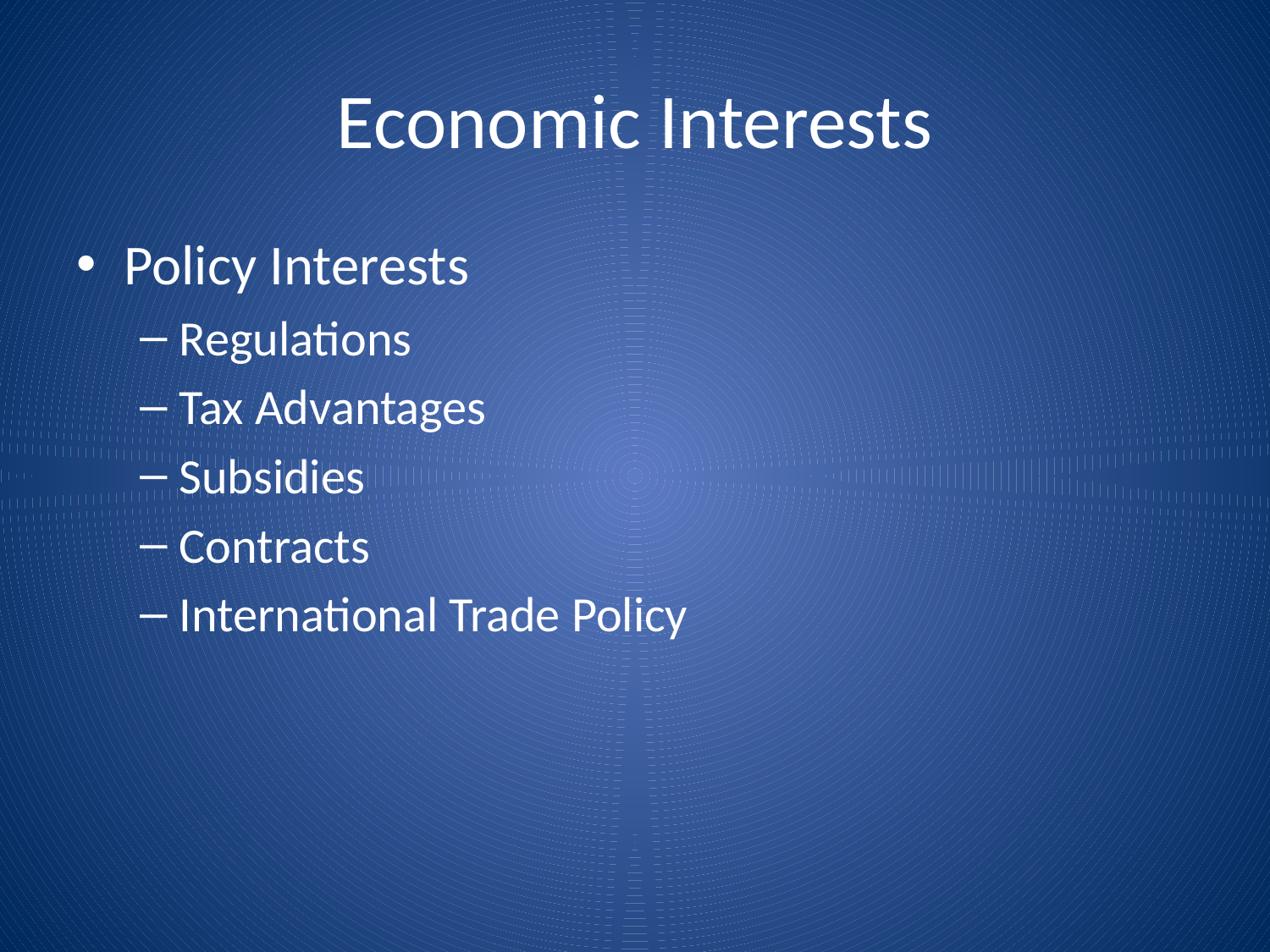

# Economic Interests
Policy Interests
Regulations
Tax Advantages
Subsidies
Contracts
International Trade Policy